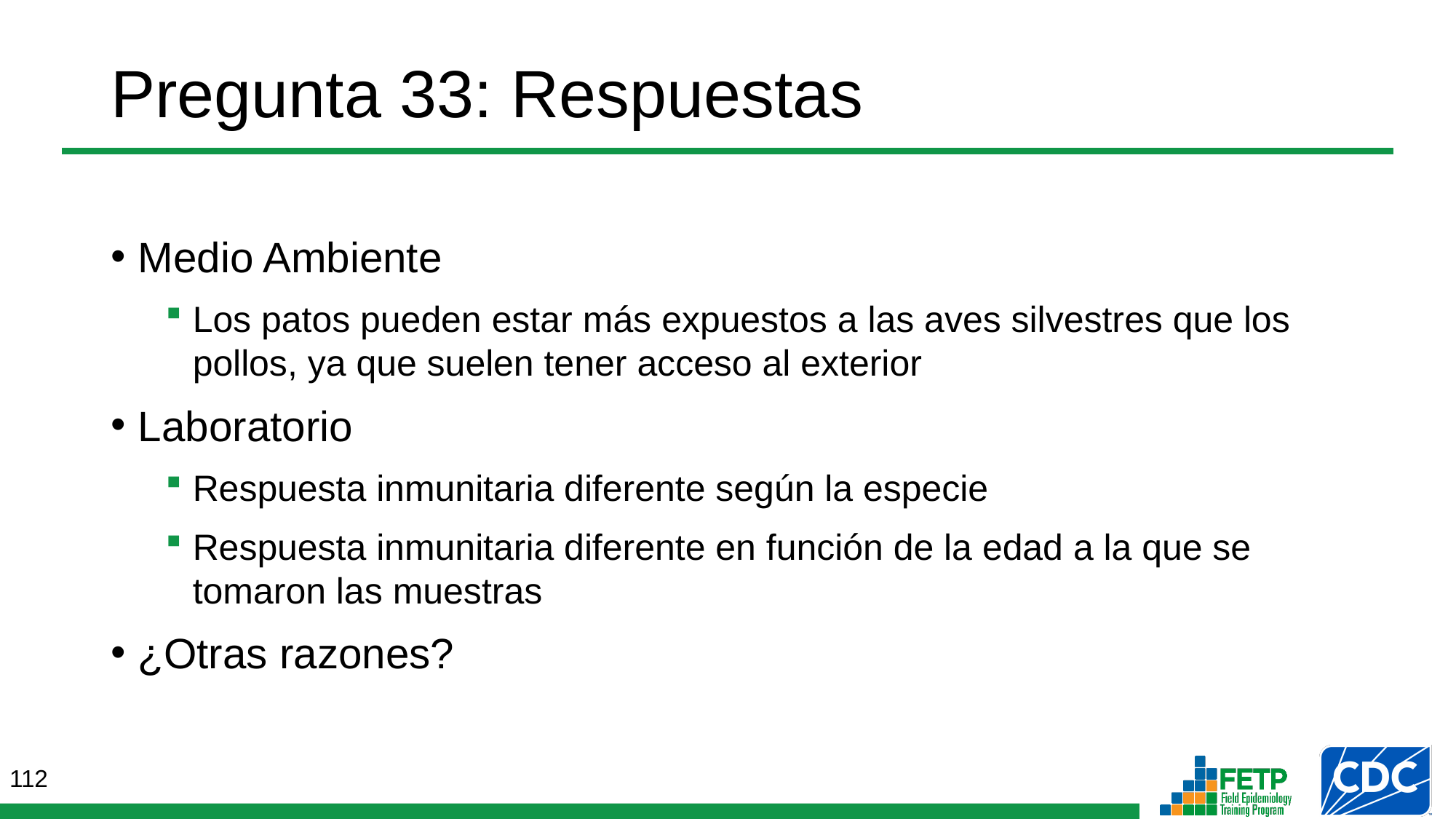

# Pregunta 33: Respuestas
Medio Ambiente
Los patos pueden estar más expuestos a las aves silvestres que los pollos, ya que suelen tener acceso al exterior
Laboratorio
Respuesta inmunitaria diferente según la especie
Respuesta inmunitaria diferente en función de la edad a la que se tomaron las muestras
¿Otras razones?